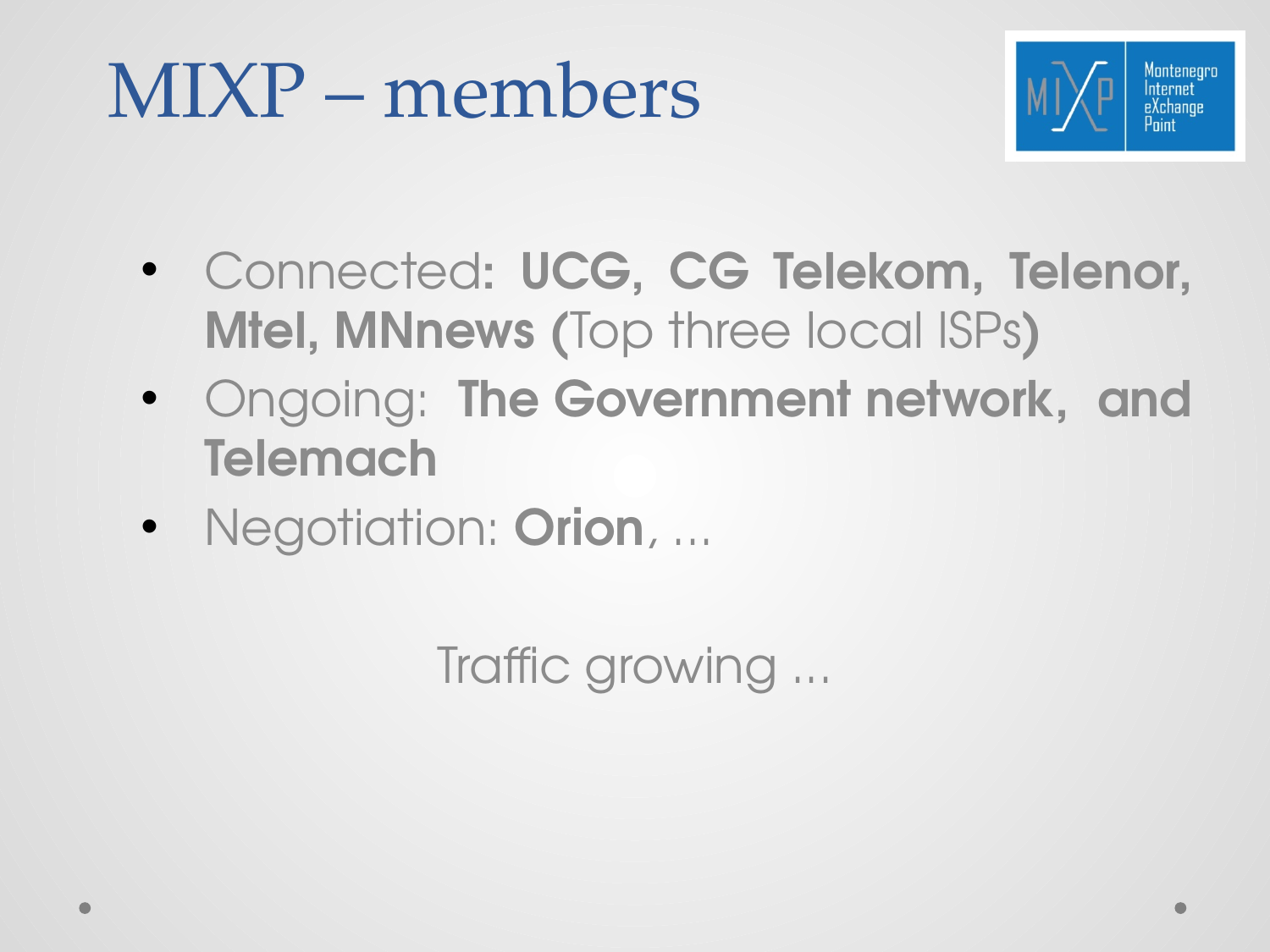

# MIXP – members

Connected: UCG, CG Telekom, Telenor, Mtel, MNnews (Top three local ISPs)
Ongoing:  The Government network,  and Telemach
Negotiation: Orion, ...

Traffic growing ...